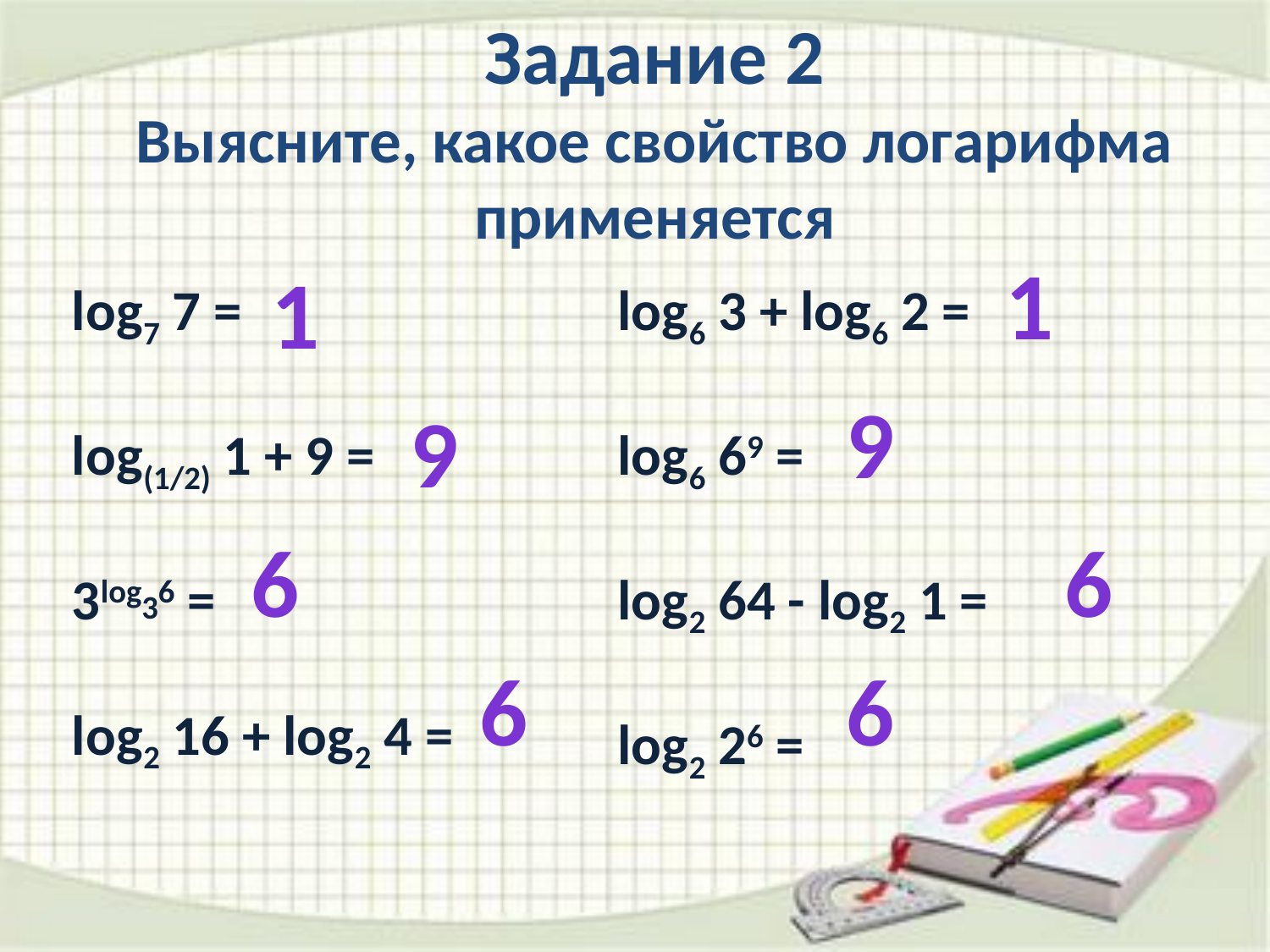

Задание 2
Выясните, какое свойство логарифма применяется

1
1
log7 7 =

log(1/2) 1 + 9 =

3log36 =

log2 16 + log2 4 =
log6 3 + log6 2 =

log6 69 =

log2 64 - log2 1 =

log2 26 =
9
9

6
6
6
6